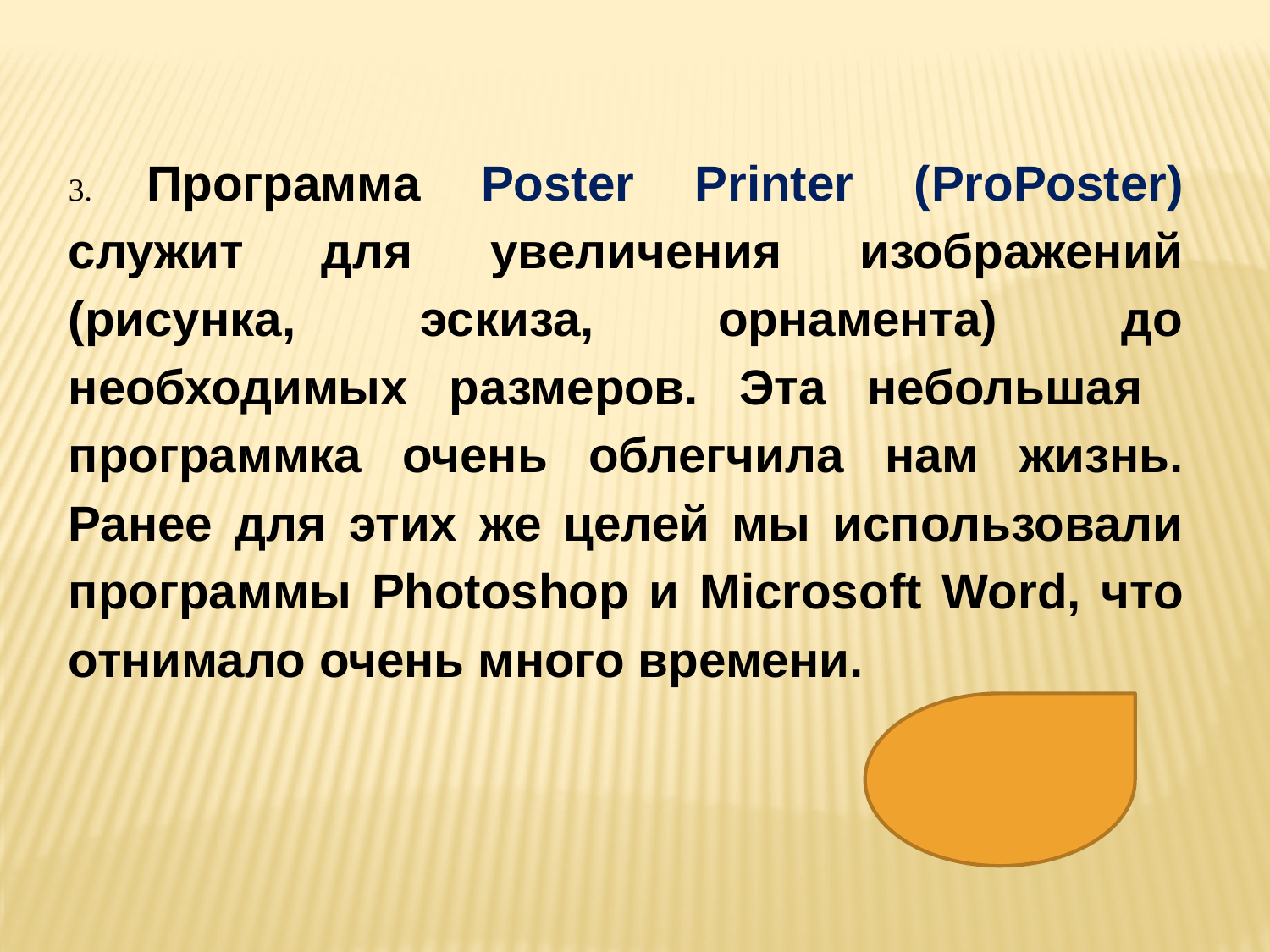

3. Программа Poster Printer (ProPoster) служит для увеличения изображений (рисунка, эскиза, орнамента) до необходимых размеров. Эта небольшая  программка очень облегчила нам жизнь. Ранее для этих же целей мы использовали программы Photoshop и Microsoft Word, что отнимало очень много времени.